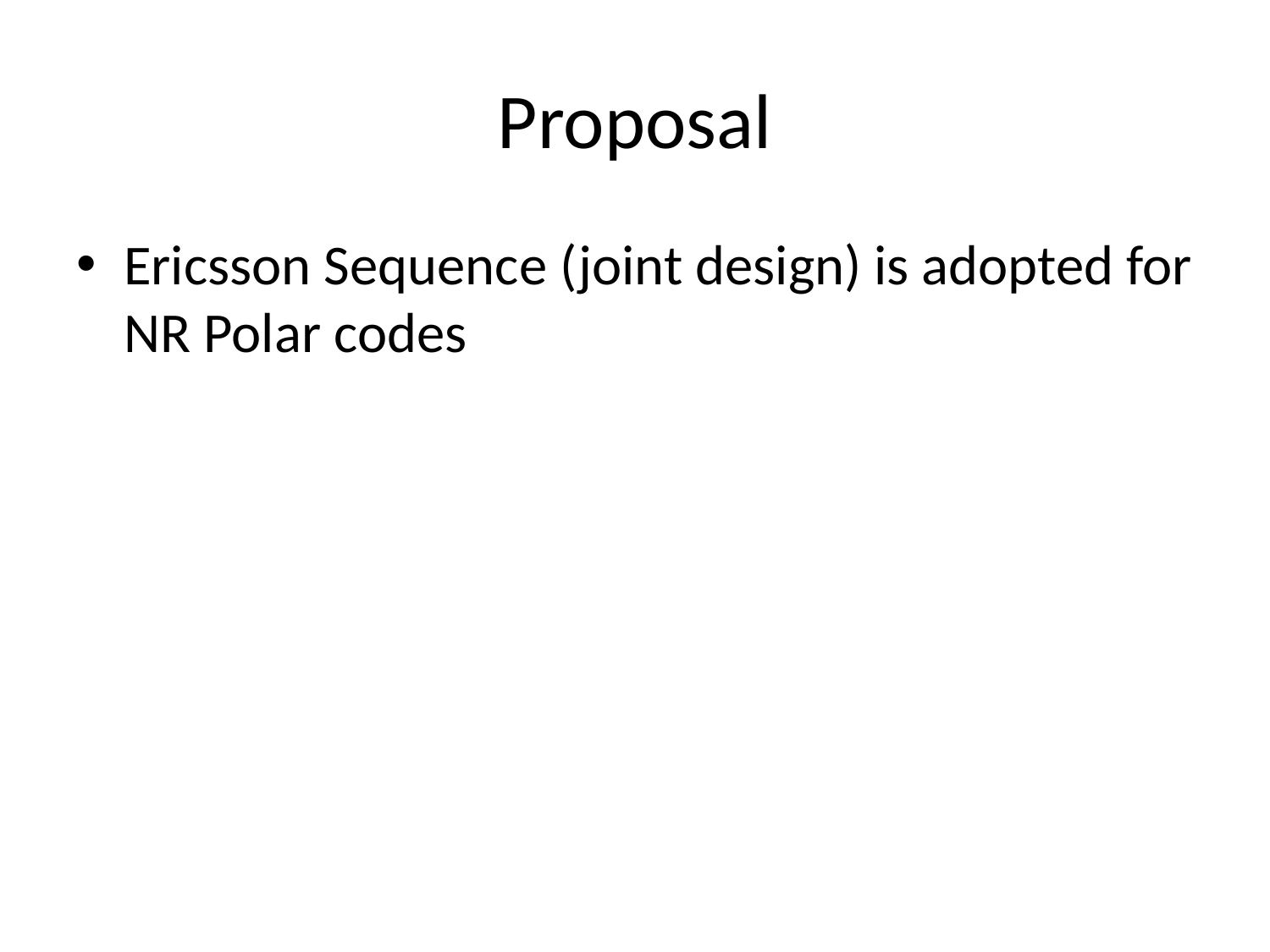

# Proposal
Ericsson Sequence (joint design) is adopted for NR Polar codes